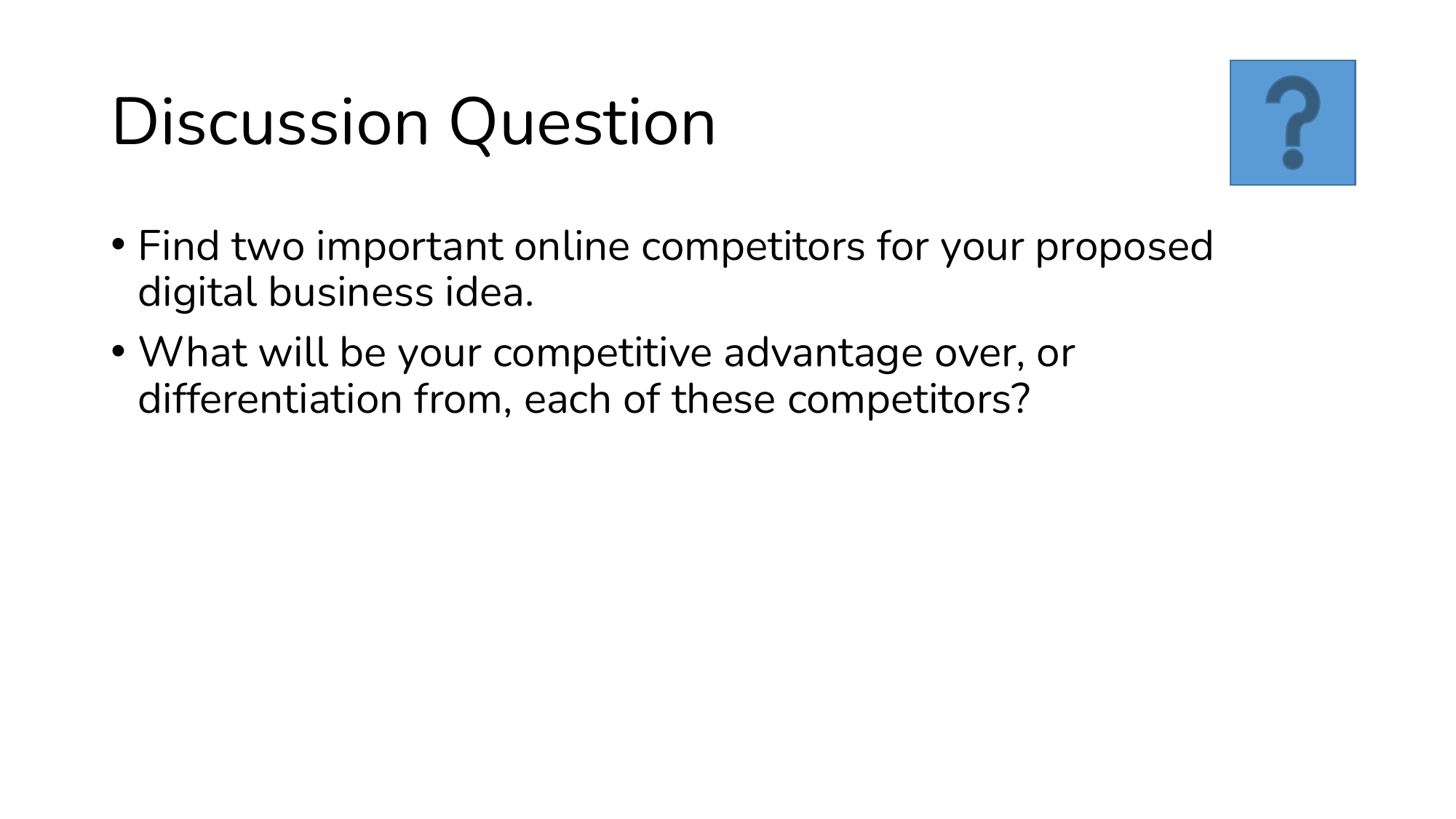

# Discussion Question

Find two important online competitors for your proposed digital business idea.
What will be your competitive advantage over, or differentiation from, each of these competitors?